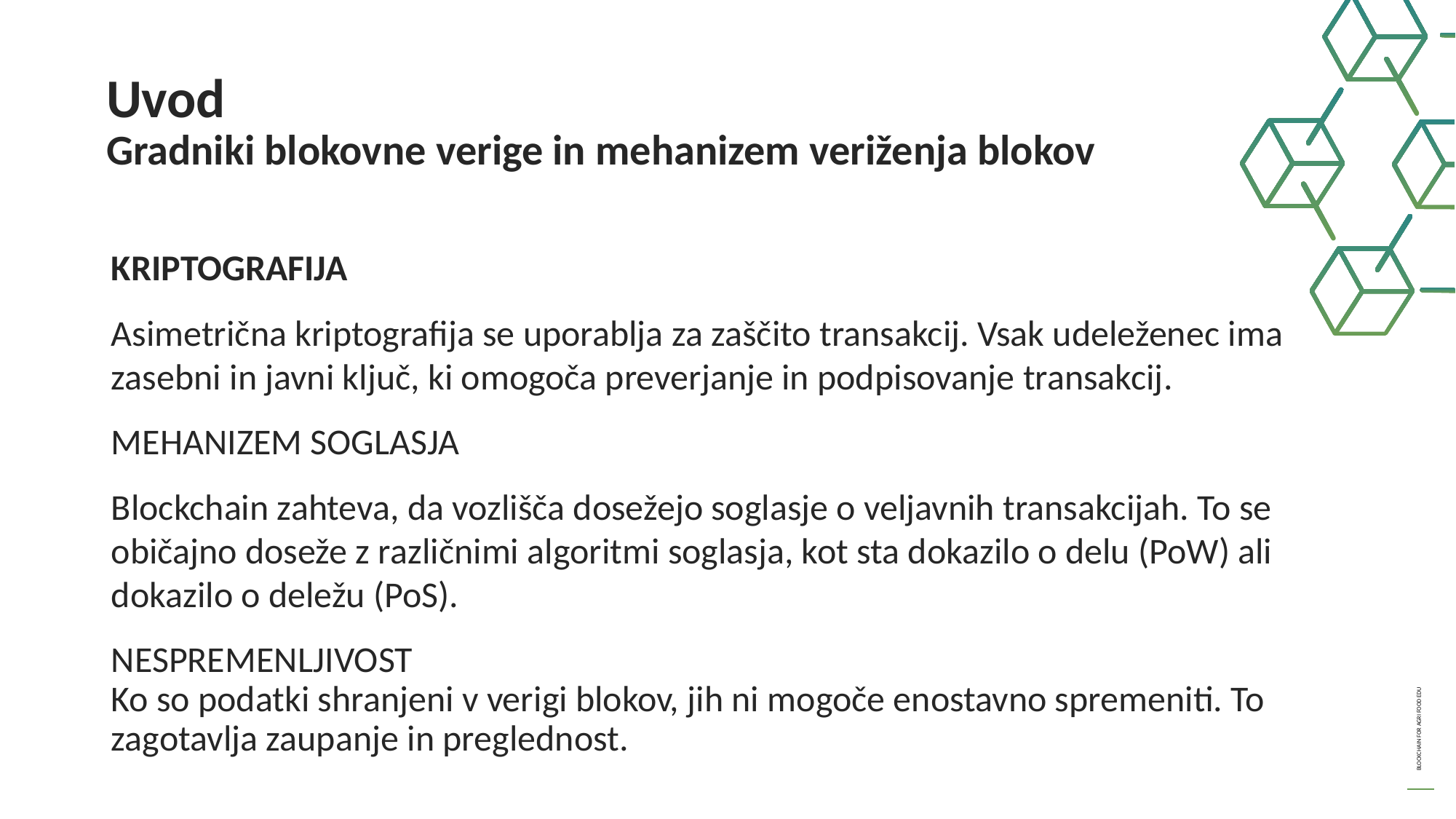

Uvod
Gradniki blokovne verige in mehanizem veriženja blokov
KRIPTOGRAFIJA
Asimetrična kriptografija se uporablja za zaščito transakcij. Vsak udeleženec ima zasebni in javni ključ, ki omogoča preverjanje in podpisovanje transakcij.
MEHANIZEM SOGLASJA
Blockchain zahteva, da vozlišča dosežejo soglasje o veljavnih transakcijah. To se običajno doseže z različnimi algoritmi soglasja, kot sta dokazilo o delu (PoW) ali dokazilo o deležu (PoS).
NESPREMENLJIVOST
Ko so podatki shranjeni v verigi blokov, jih ni mogoče enostavno spremeniti. To zagotavlja zaupanje in preglednost.